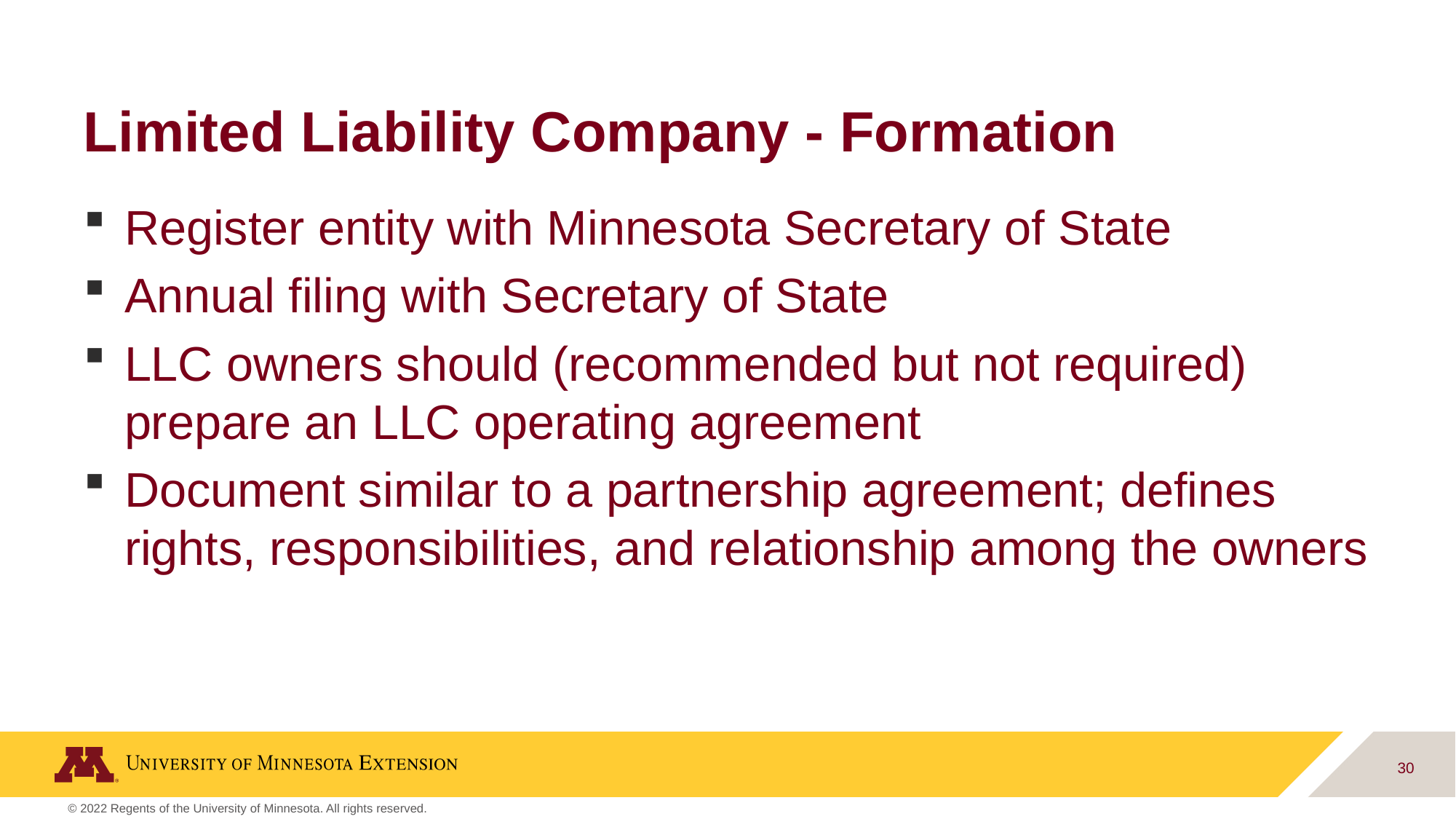

# Limited Liability Company - Formation
Register entity with Minnesota Secretary of State
Annual filing with Secretary of State
LLC owners should (recommended but not required) prepare an LLC operating agreement
Document similar to a partnership agreement; defines rights, responsibilities, and relationship among the owners